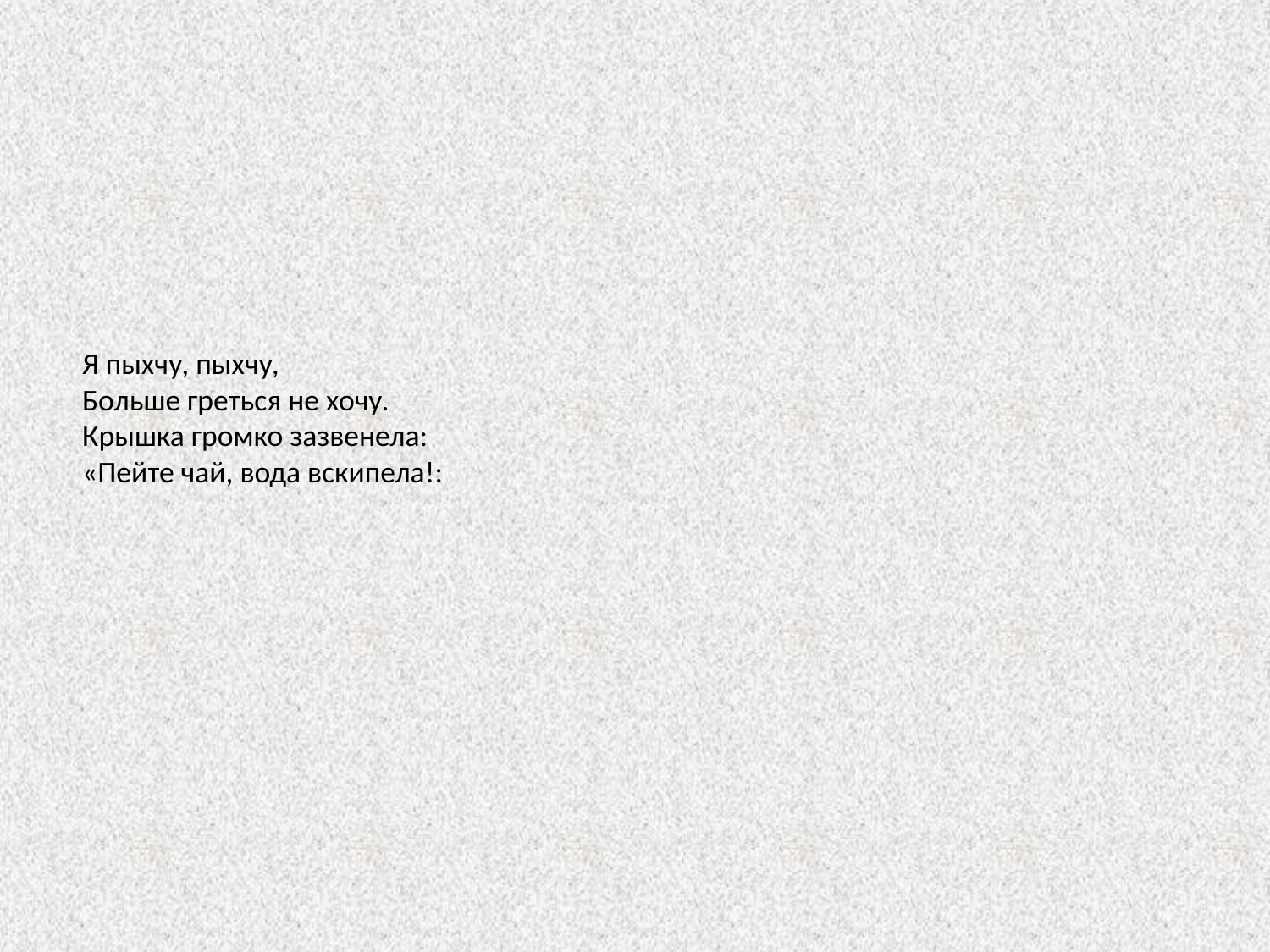

# Я пыхчу, пыхчу, Больше греться не хочу. Крышка громко зазвенела: «Пейте чай, вода вскипела!: